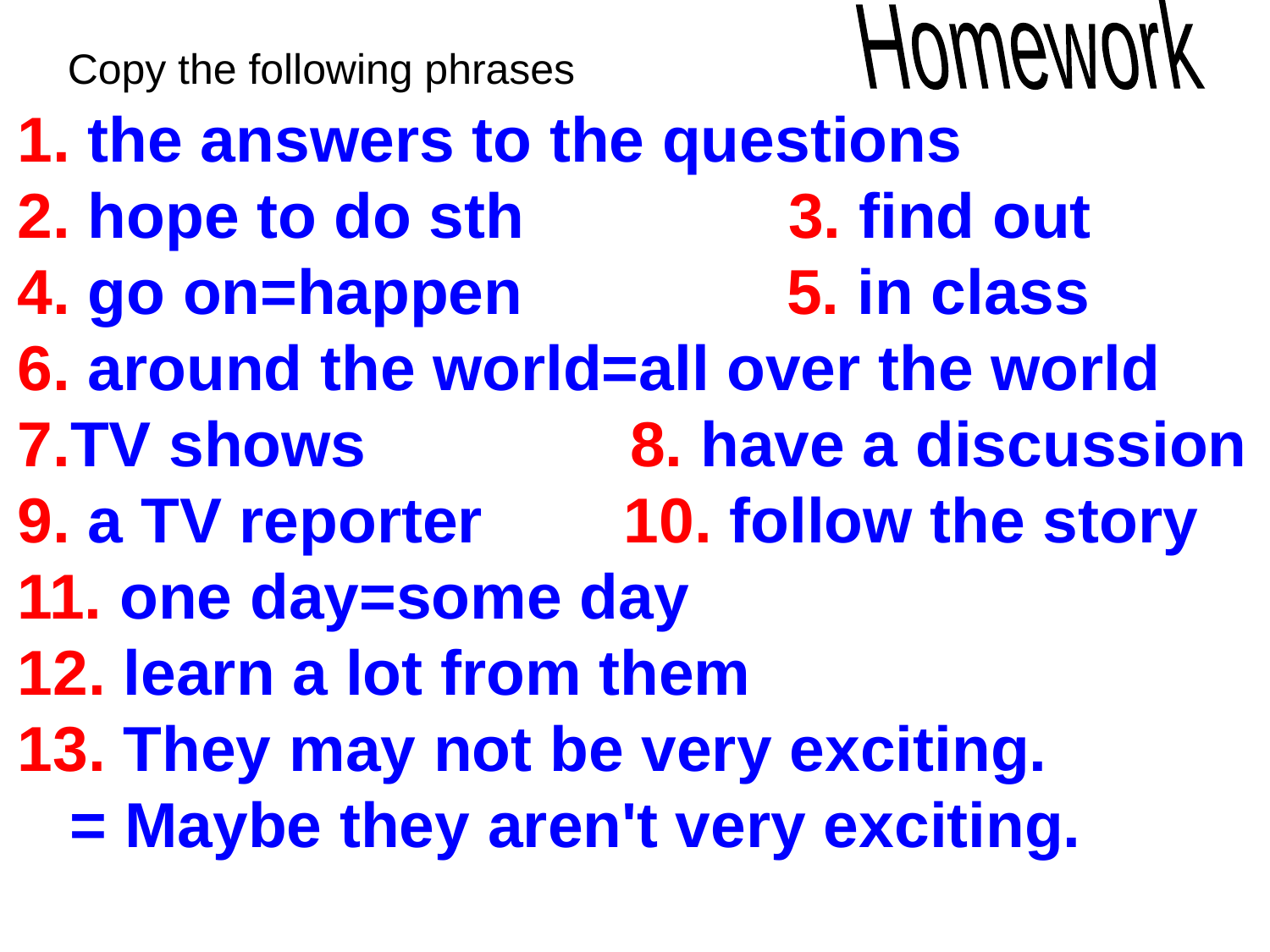

Homework

1. the answers to the questions
2. hope to do sth               3. find out
4. go on=happen               5. in class
6. around the world=all over the world
7.TV shows               8. have a discussion
9. a TV reporter        10. follow the story
11. one day=some day
12. learn a lot from them
13. They may not be very exciting.
   = Maybe they aren't very exciting.

Copy the following phrases